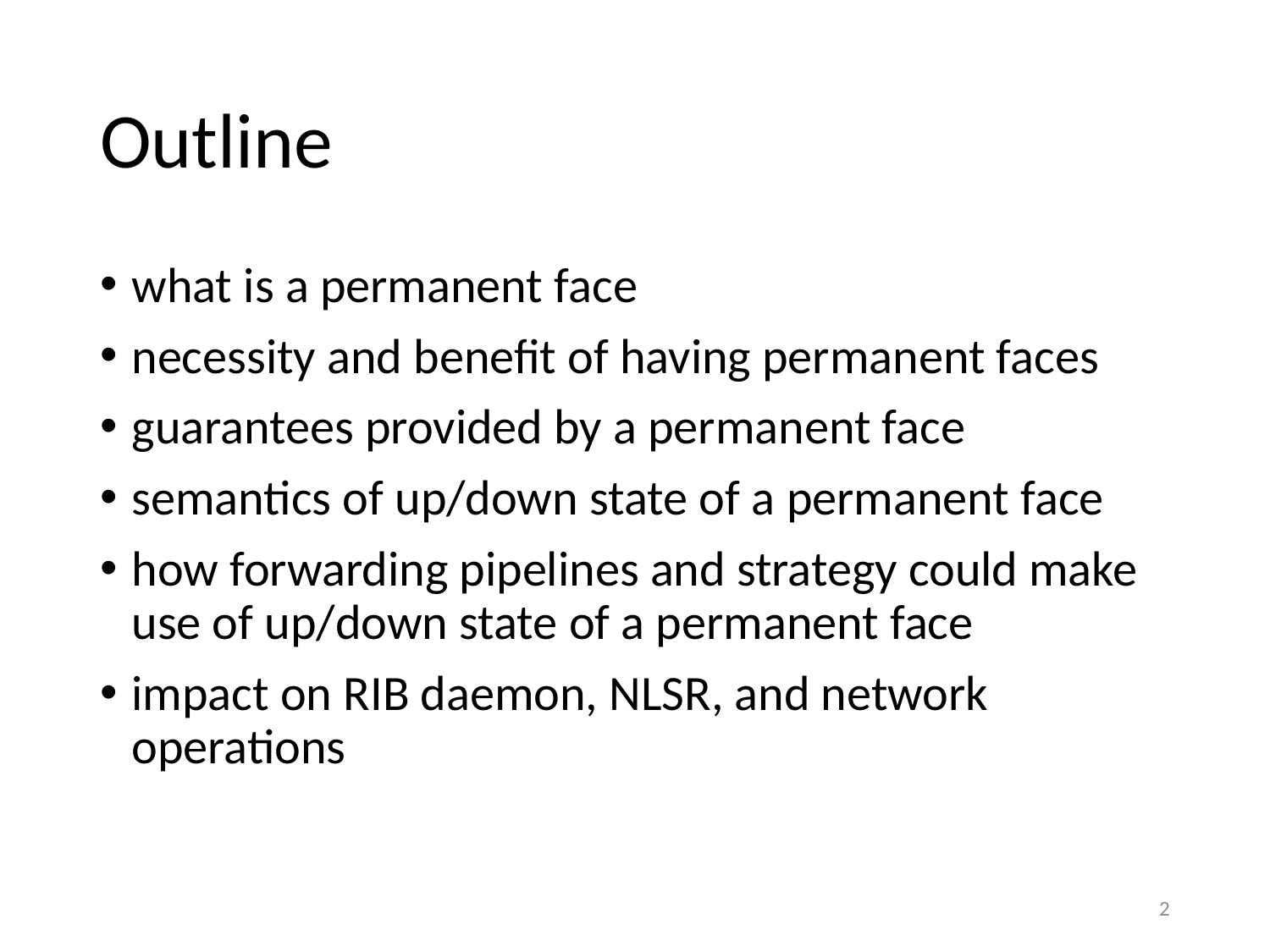

# Outline
what is a permanent face
necessity and benefit of having permanent faces
guarantees provided by a permanent face
semantics of up/down state of a permanent face
how forwarding pipelines and strategy could make use of up/down state of a permanent face
impact on RIB daemon, NLSR, and network operations
2